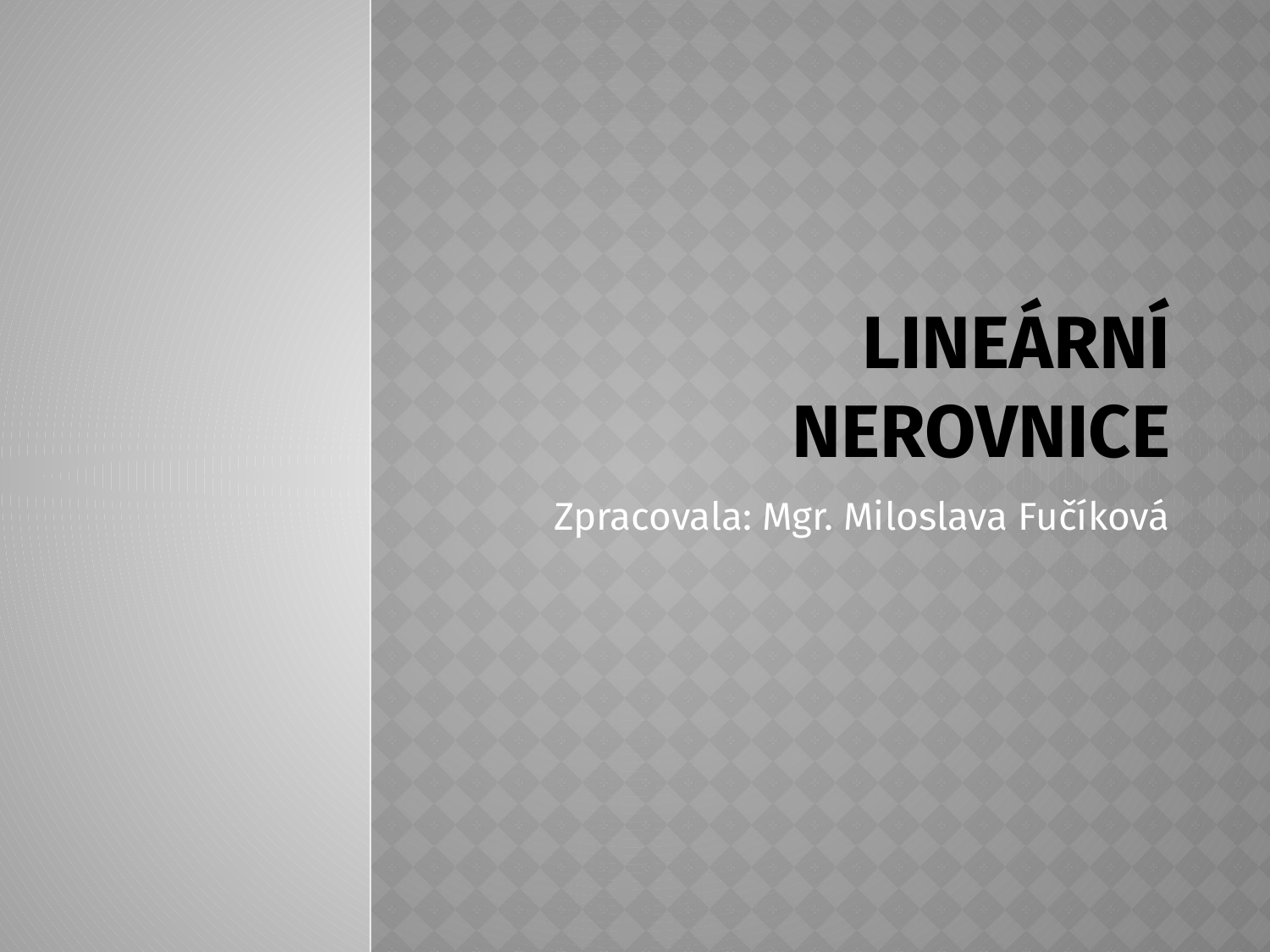

# Lineární Nerovnice
Zpracovala: Mgr. Miloslava Fučíková